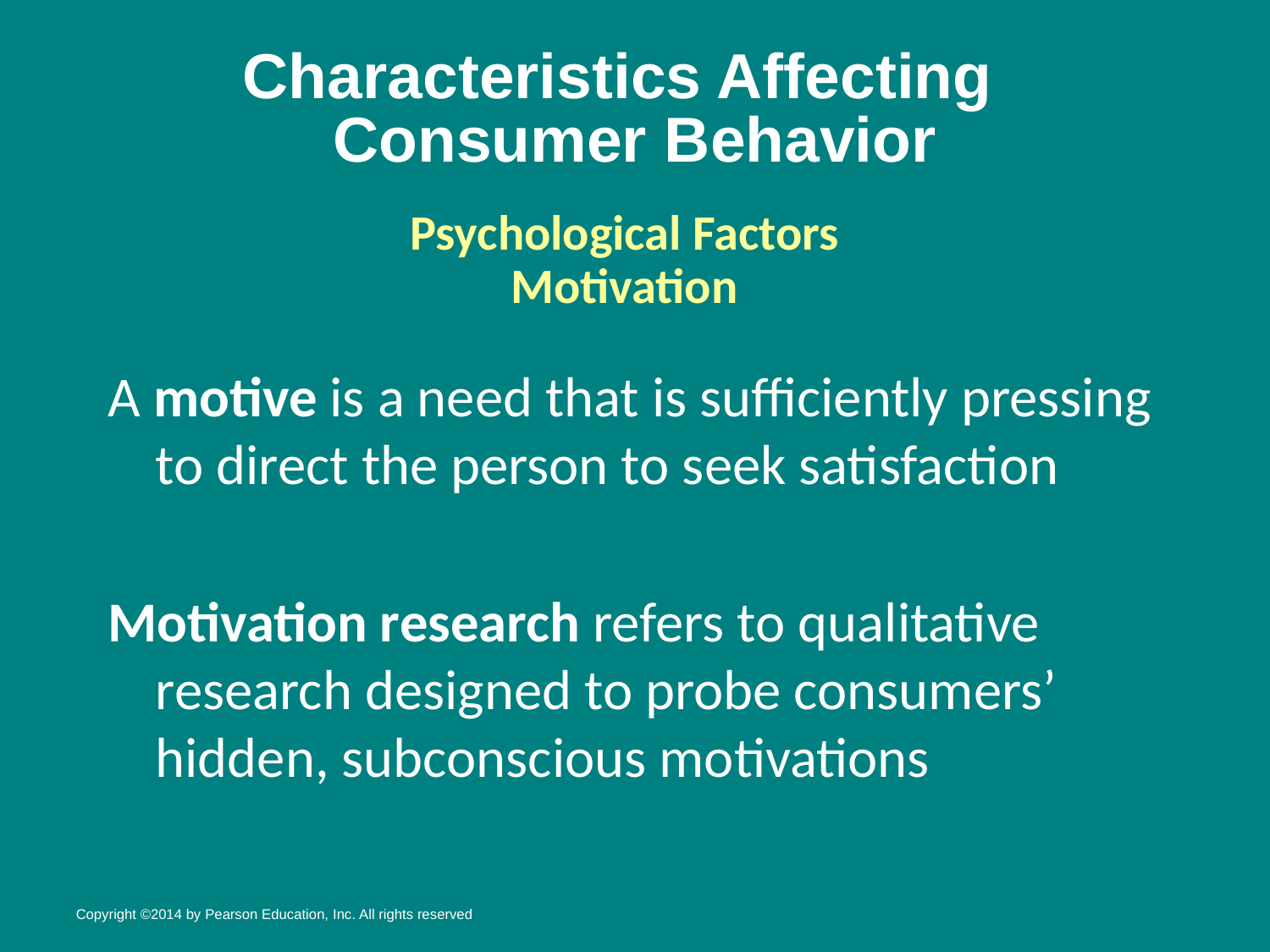

# Characteristics Affecting   Consumer Behavior
Psychological Factors
Motivation

A motive is a need that is sufficiently pressing to direct the person to seek satisfaction

Motivation research refers to qualitative research designed to probe consumers’ hidden, subconscious motivations
Copyright ©2014 by Pearson Education, Inc. All rights reserved